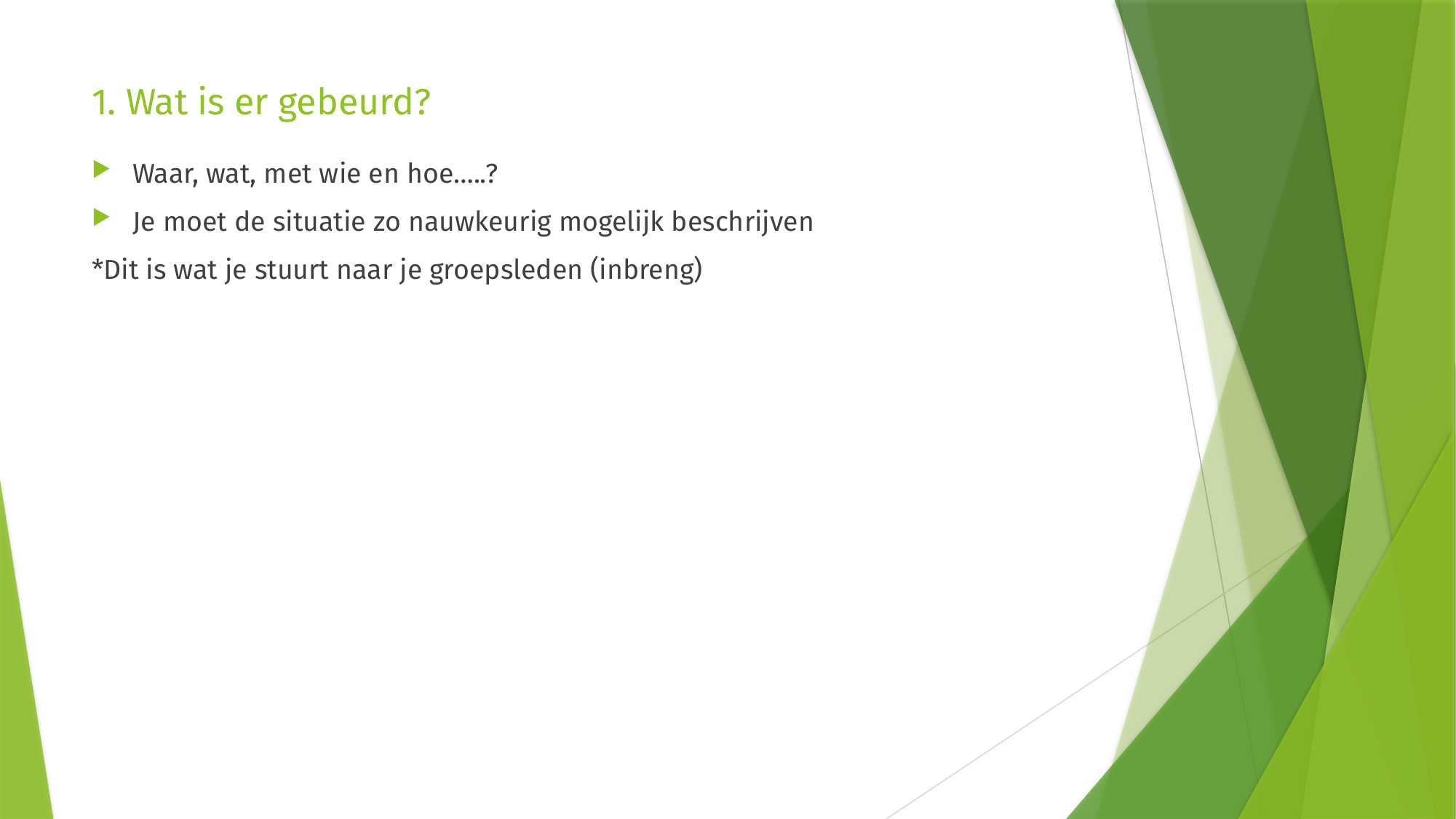

# 1. Wat is er gebeurd?
Waar, wat, met wie en hoe…..?
Je moet de situatie zo nauwkeurig mogelijk beschrijven
*Dit is wat je stuurt naar je groepsleden (inbreng)